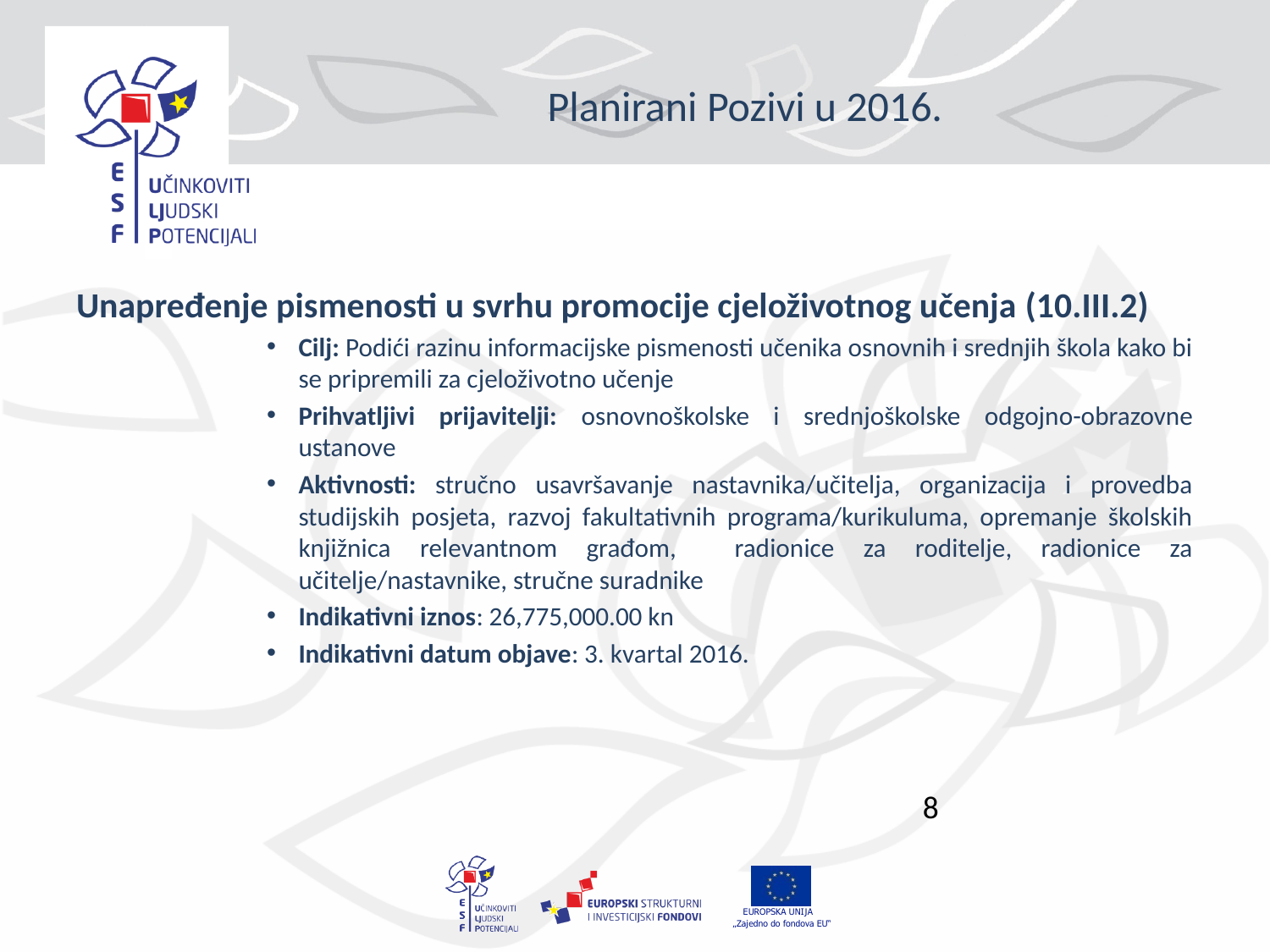

# Planirani Pozivi u 2016.
Unapređenje pismenosti u svrhu promocije cjeloživotnog učenja (10.III.2)
Cilj: Podići razinu informacijske pismenosti učenika osnovnih i srednjih škola kako bi se pripremili za cjeloživotno učenje
Prihvatljivi prijavitelji: osnovnoškolske i srednjoškolske odgojno-obrazovne ustanove
Aktivnosti: stručno usavršavanje nastavnika/učitelja, organizacija i provedba studijskih posjeta, razvoj fakultativnih programa/kurikuluma, opremanje školskih knjižnica relevantnom građom,  radionice za roditelje, radionice za učitelje/nastavnike, stručne suradnike
Indikativni iznos: 26,775,000.00 kn
Indikativni datum objave: 3. kvartal 2016.

8